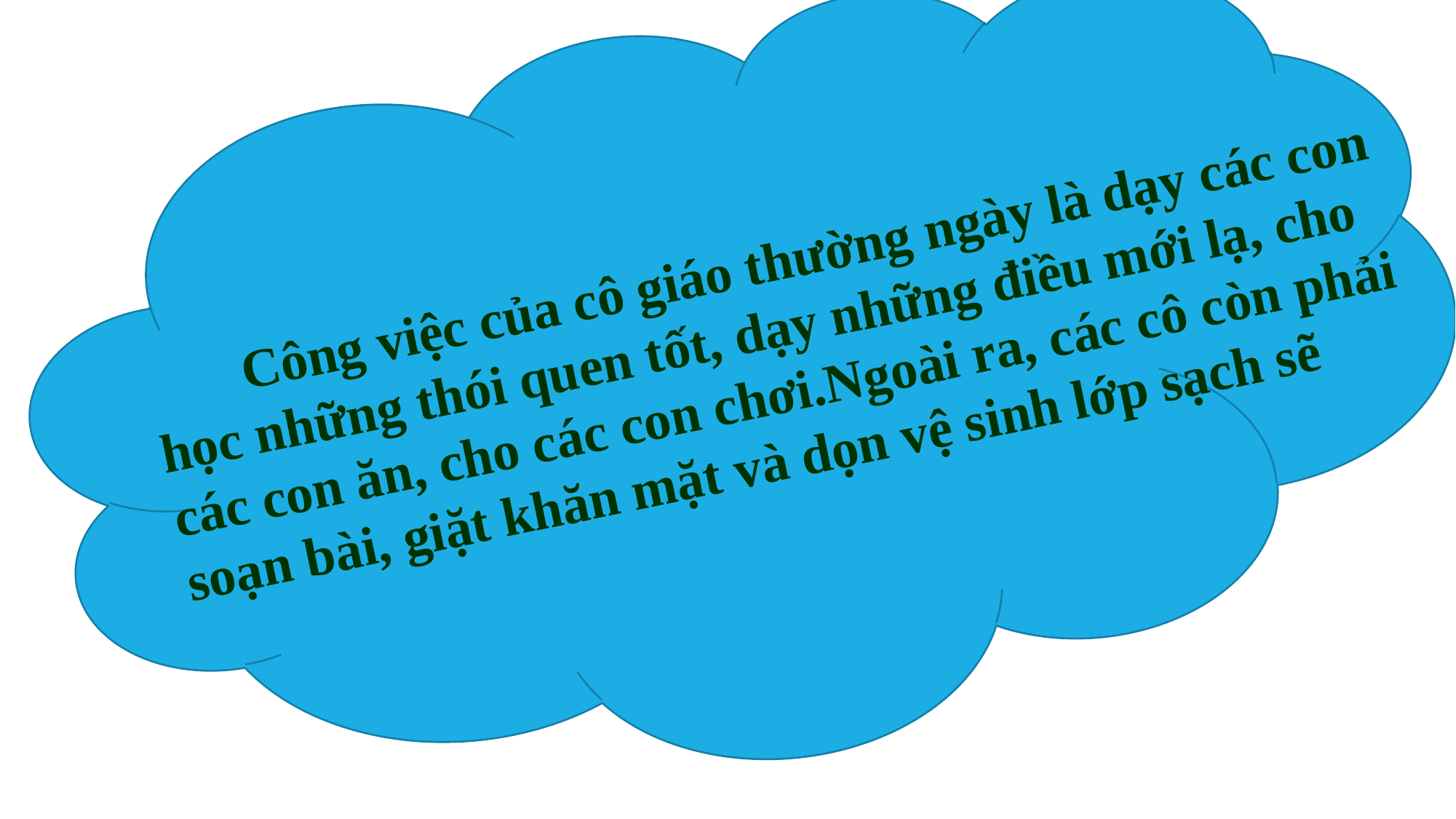

Công việc của cô giáo thường ngày là dạy các con học những thói quen tốt, dạy những điều mới lạ, cho các con ăn, cho các con chơi.Ngoài ra, các cô còn phải soạn bài, giặt khăn mặt và dọn vệ sinh lớp sạch sẽ